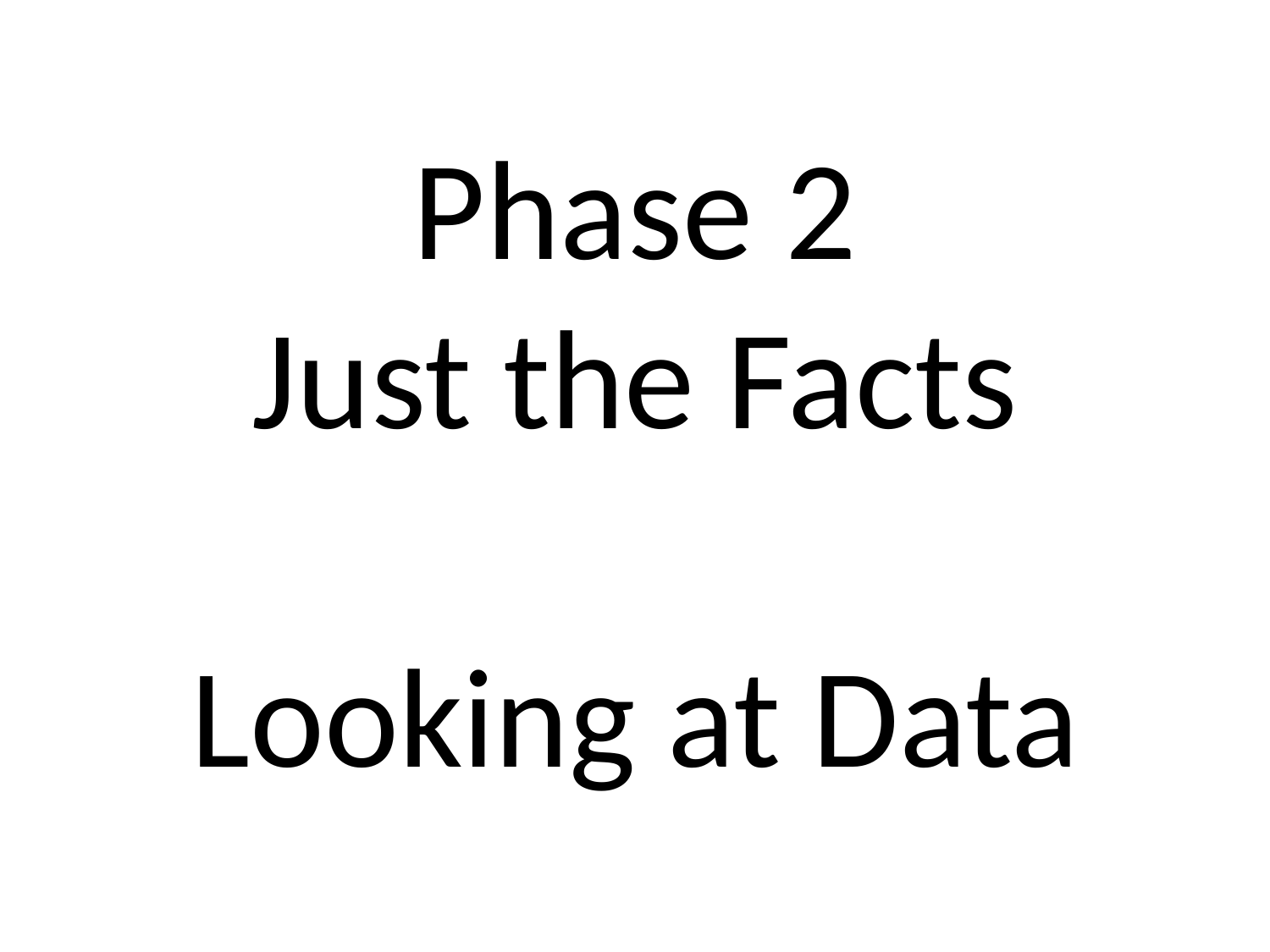

# Phase 2 Just the Facts Looking at Data